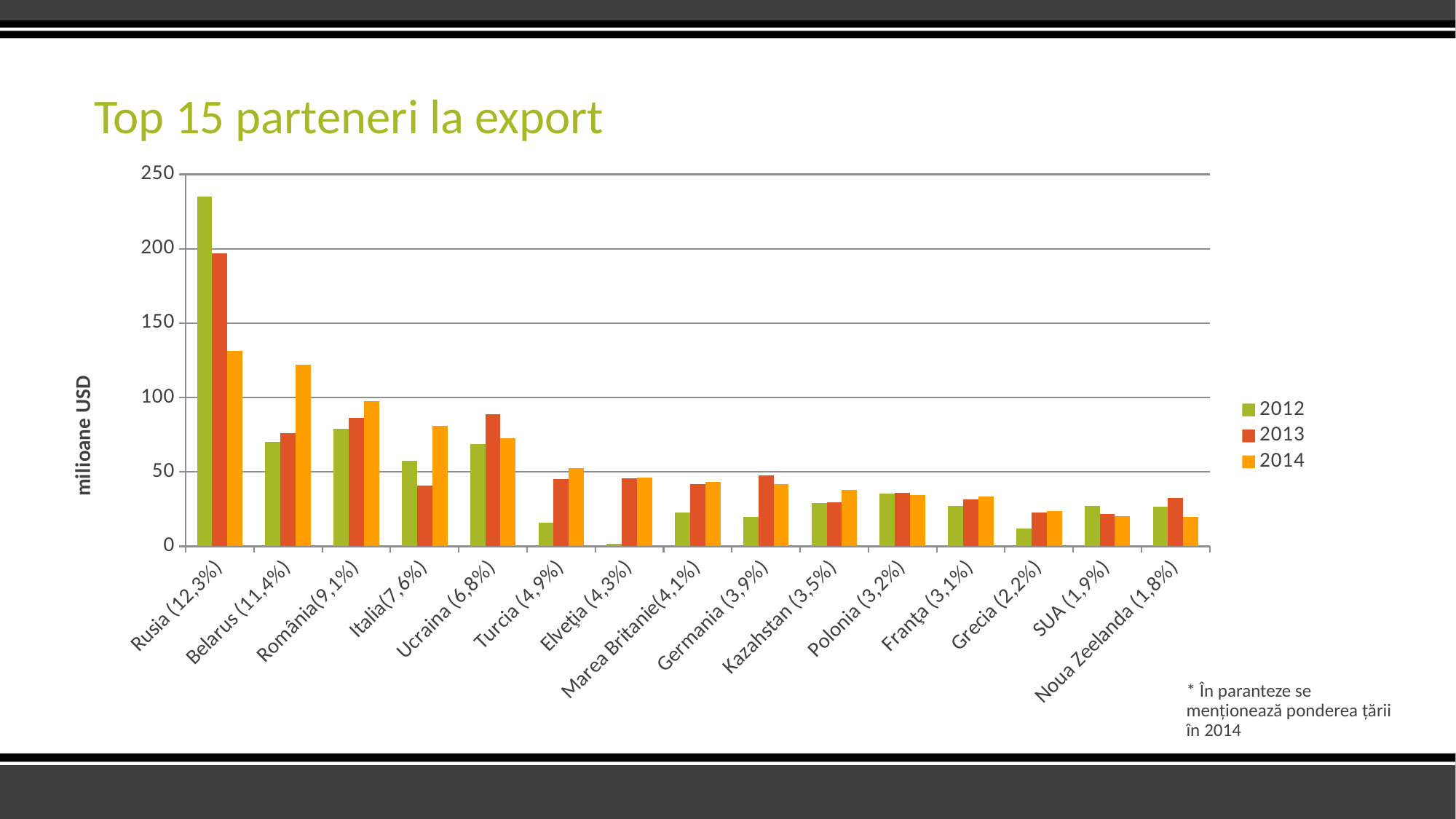

# Top 15 parteneri la export

### Chart

| Category | 2012 | 2013 | 2014 |
|---|---|---|---|
| Rusia (12,3%) | 235.0 | 197.1 | 131.1 |
| Belarus (11,4%) | 70.0 | 75.9 | 121.8 |
| România(9,1%) | 79.2 | 86.4 | 97.4 |
| Italia(7,6%) | 57.2 | 41.0 | 81.0 |
| Ucraina (6,8%) | 68.7 | 88.9 | 72.5 |
| Turcia (4,9%) | 16.1 | 45.1 | 52.4 |
| Elveţia (4,3%) | 1.9000000000000001 | 45.9 | 46.1 |
| Marea Britanie(4,1%) | 22.7 | 42.0 | 43.2 |
| Germania (3,9%) | 19.6 | 47.8 | 42.0 |
| Kazahstan (3,5%) | 29.0 | 29.8 | 37.7 |
| Polonia (3,2%) | 35.4 | 36.0 | 34.300000000000004 |
| Franţa (3,1%) | 27.2 | 31.4 | 33.4 |
| Grecia (2,2%) | 11.7 | 22.9 | 23.8 |
| SUA (1,9%) | 27.1 | 21.9 | 20.4 |
| Noua Zeelanda (1,8%) | 26.7 | 32.5 | 19.7 |
* În paranteze se menționează ponderea țării în 2014